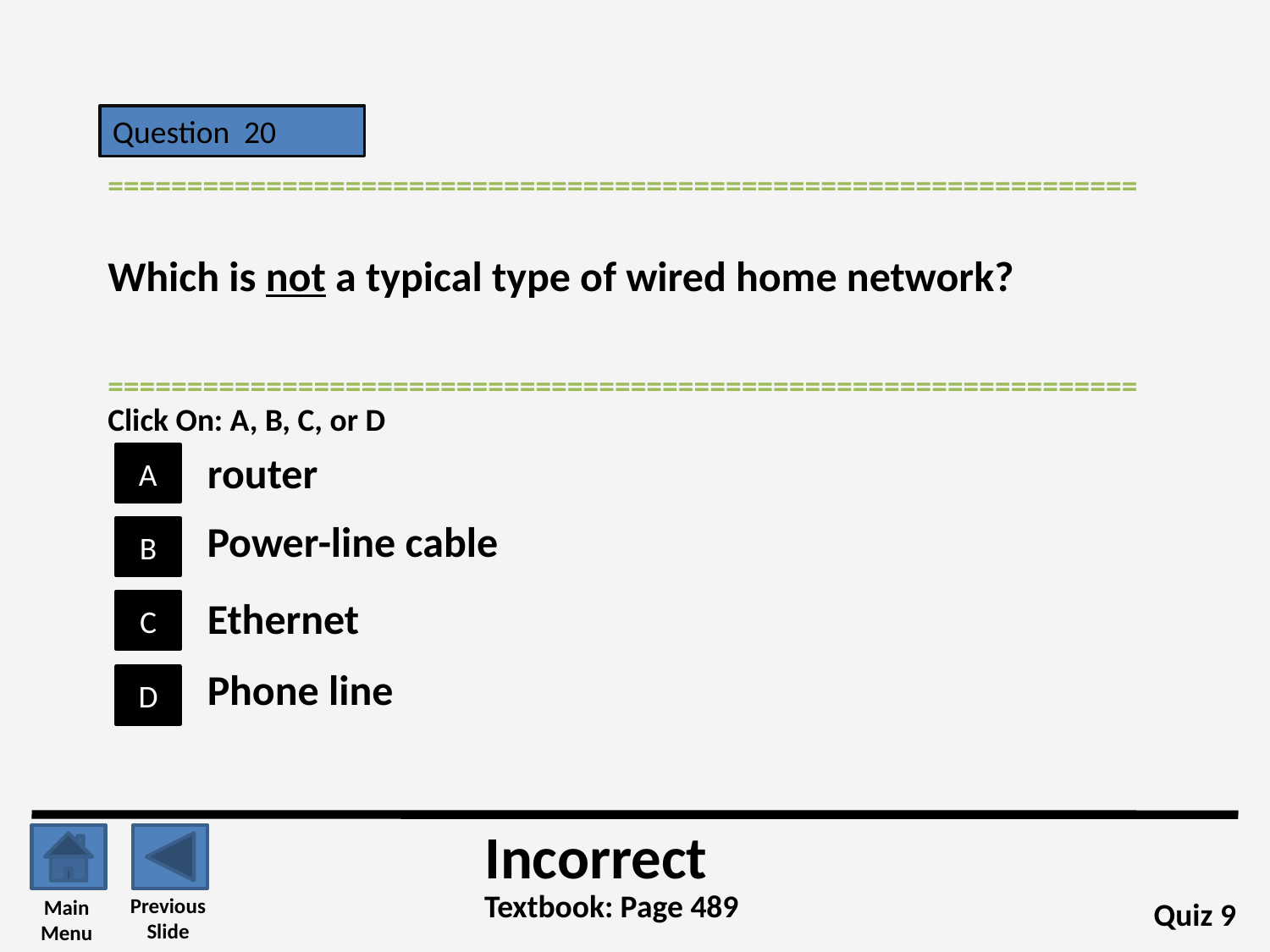

Question  20
=================================================================
Which is not a typical type of wired home network?
=================================================================
Click On: A, B, C, or D

router
A
Power-line cable
B
Ethernet
C
Phone line
D
Incorrect

Textbook: Page 489
Previous
Slide
Main
Menu
Quiz 9